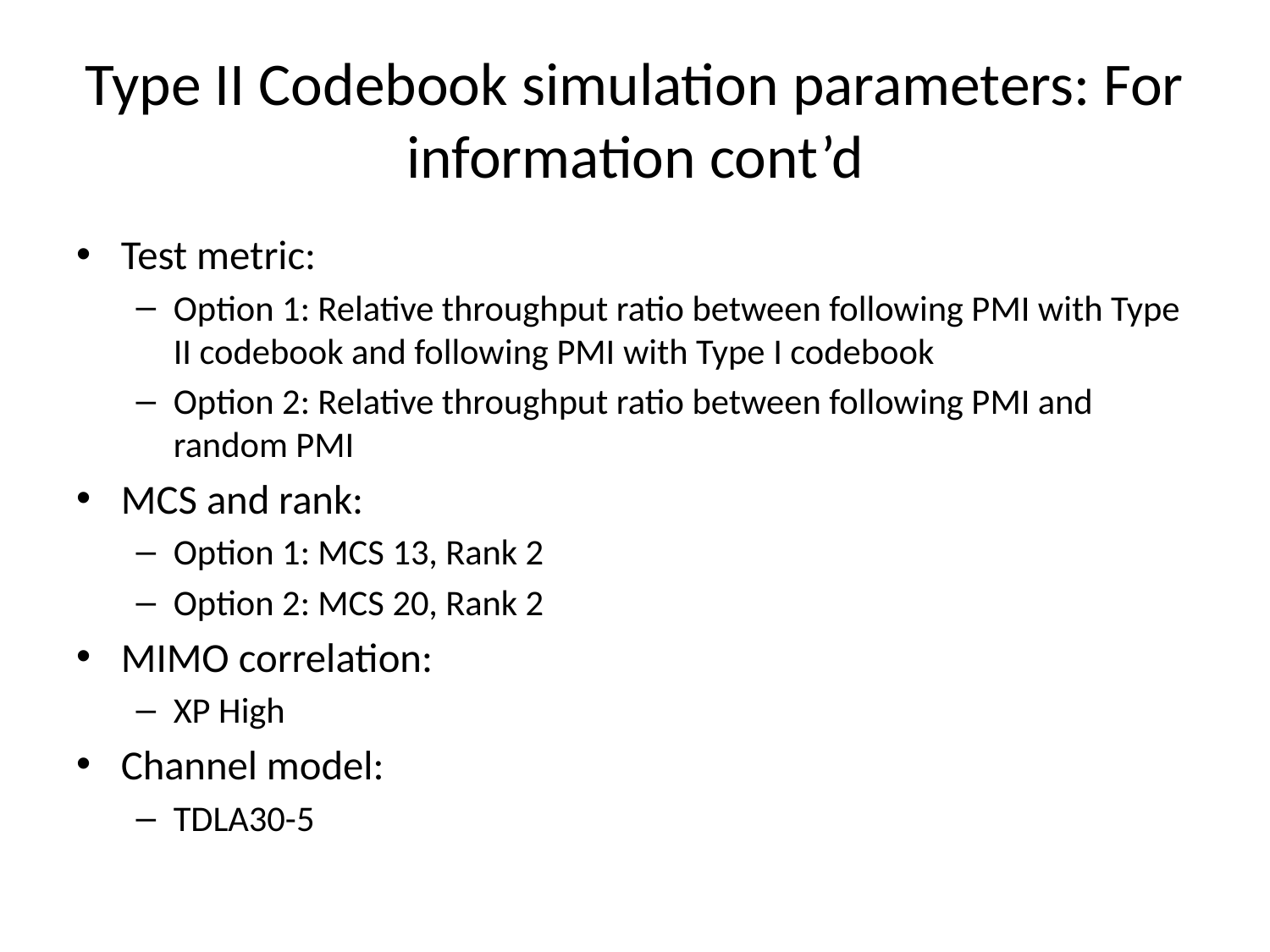

# Type II Codebook simulation parameters: For information cont’d
Test metric:
Option 1: Relative throughput ratio between following PMI with Type II codebook and following PMI with Type I codebook
Option 2: Relative throughput ratio between following PMI and random PMI
MCS and rank:
Option 1: MCS 13, Rank 2
Option 2: MCS 20, Rank 2
MIMO correlation:
XP High
Channel model:
TDLA30-5